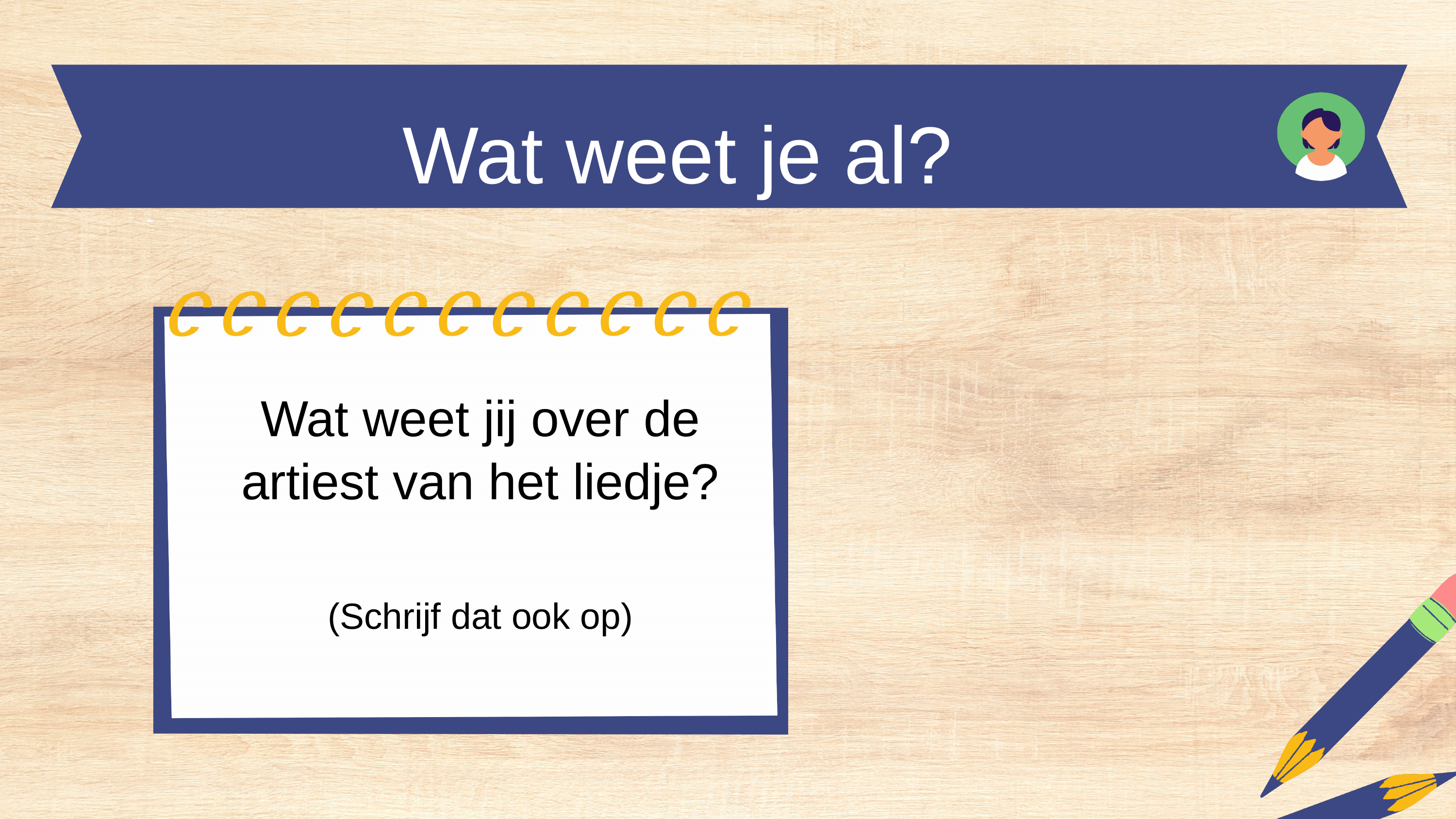

Wat weet je al?

Wat weet jij over de artiest van het liedje?

(Schrijf dat ook op)